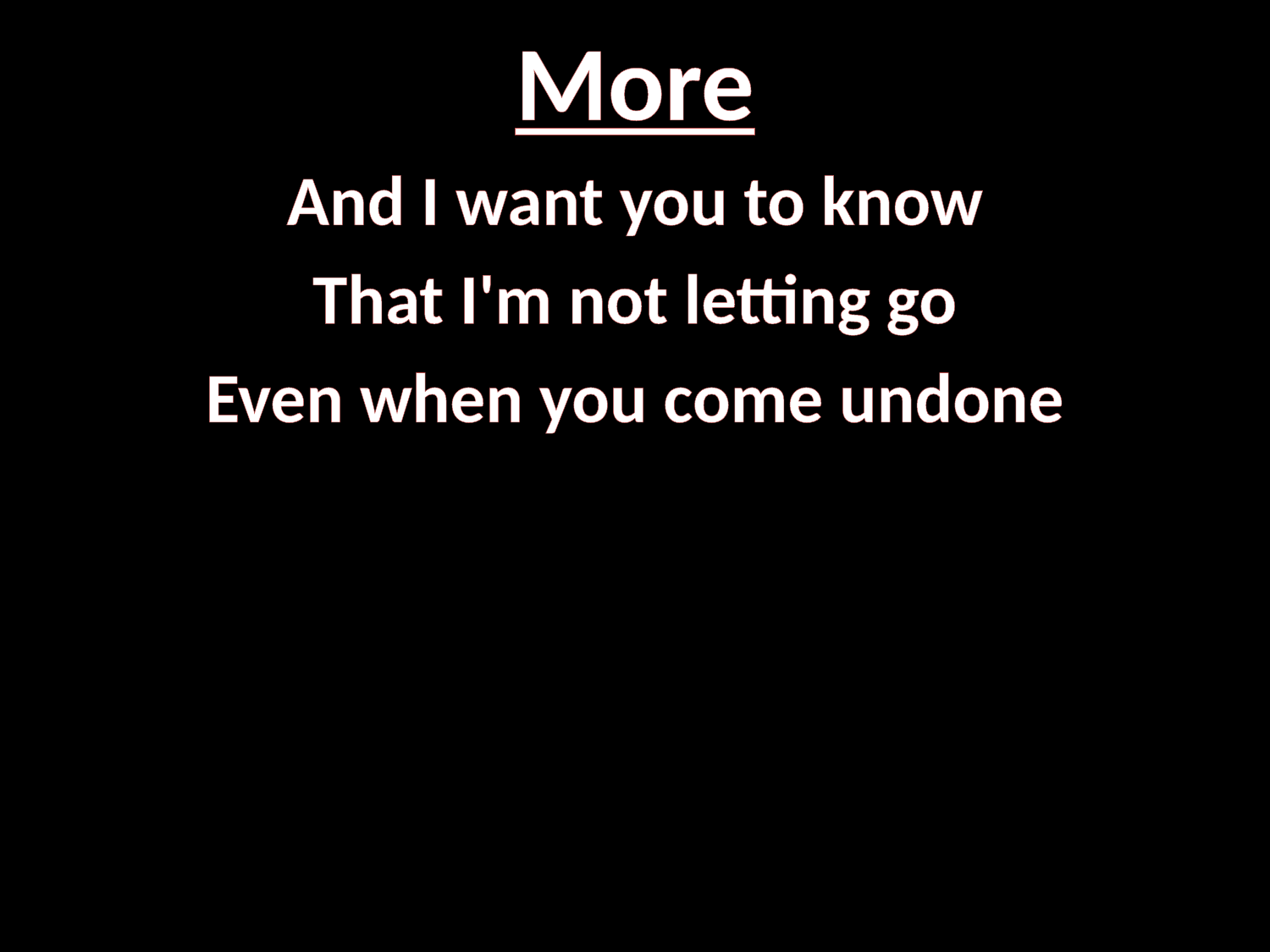

# More
And I want you to know
That I'm not letting go
Even when you come undone